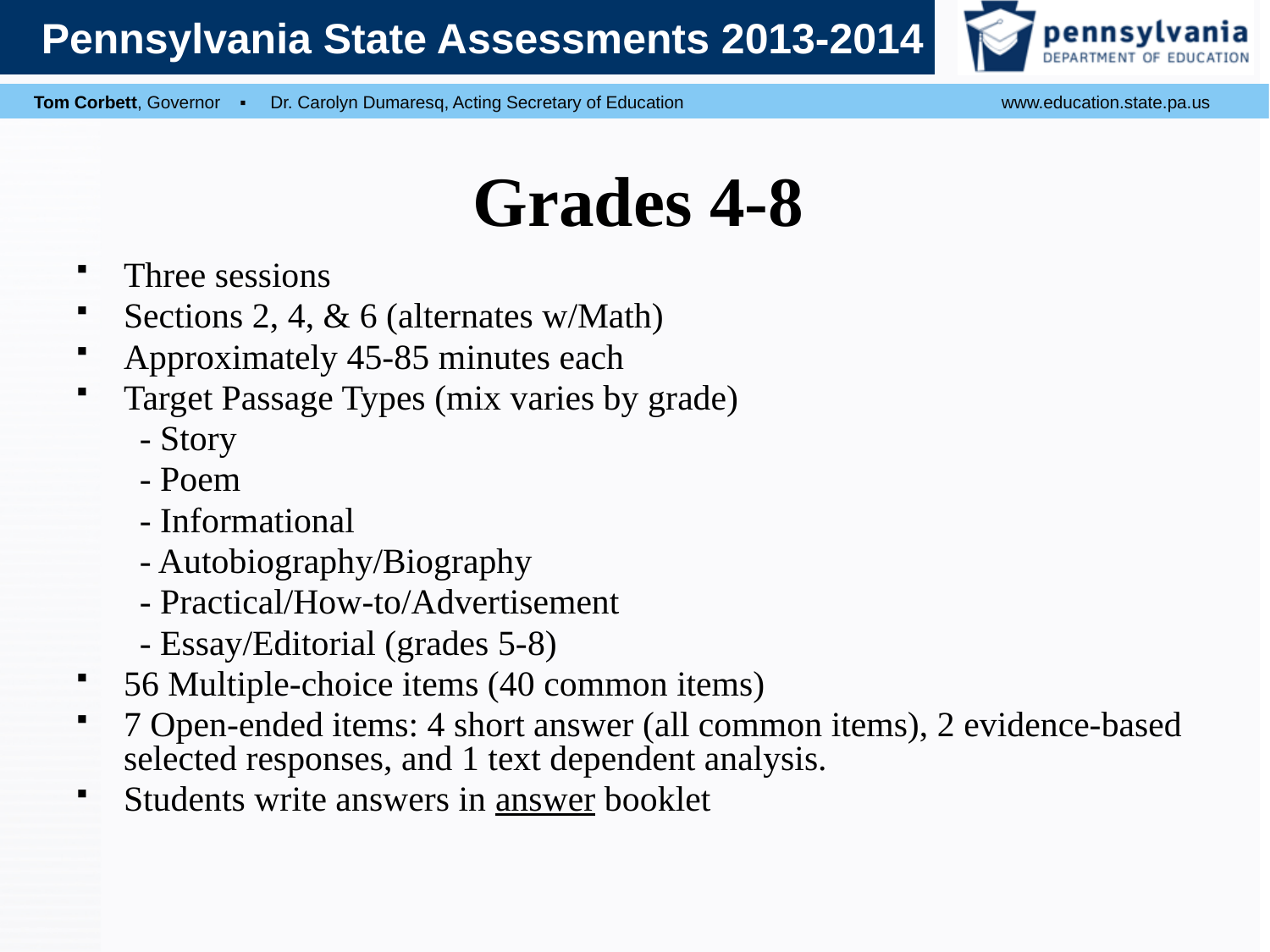

# Grades 4-8
Three sessions
Sections 2, 4, & 6 (alternates w/Math)
Approximately 45-85 minutes each
Target Passage Types (mix varies by grade)
- Story
- Poem
- Informational
- Autobiography/Biography
- Practical/How-to/Advertisement
- Essay/Editorial (grades 5-8)
56 Multiple-choice items (40 common items)
7 Open-ended items: 4 short answer (all common items), 2 evidence-based selected responses, and 1 text dependent analysis.
Students write answers in answer booklet